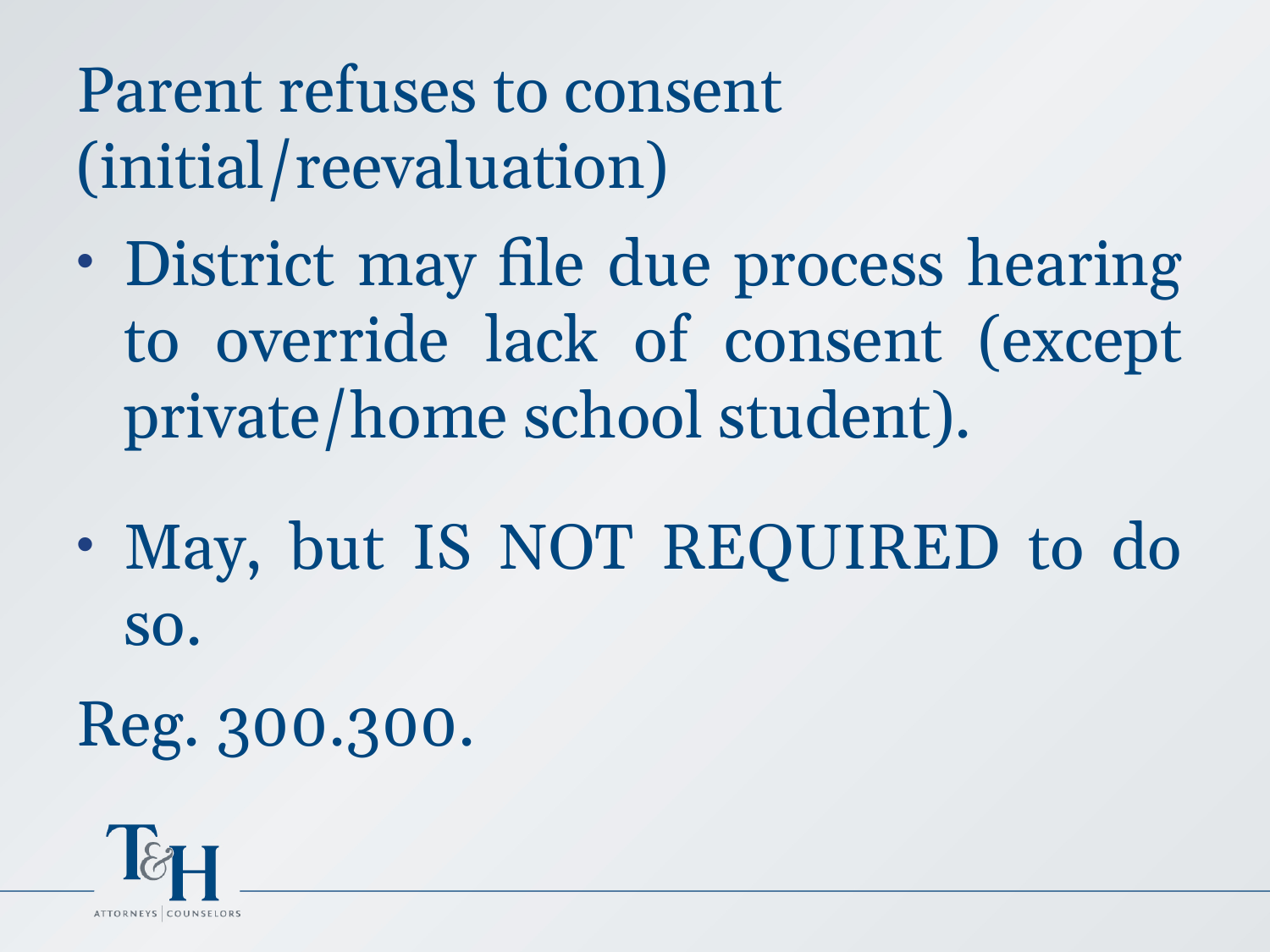

Parent refuses to consent (initial/reevaluation)
District may file due process hearing to override lack of consent (except private/home school student).

May, but IS NOT REQUIRED to do so.

Reg. 300.300.